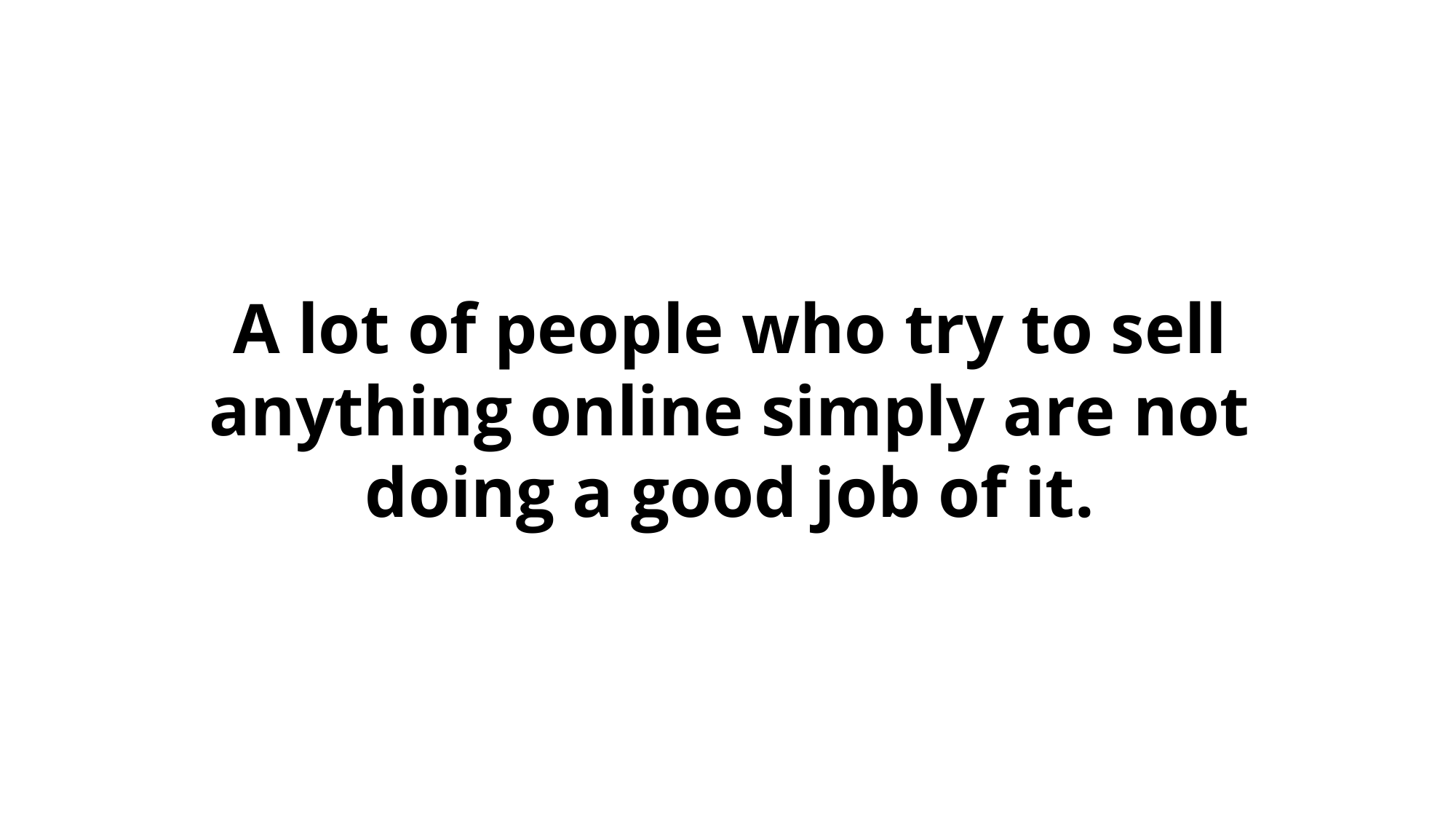

A lot of people who try to sell anything online simply are not doing a good job of it.